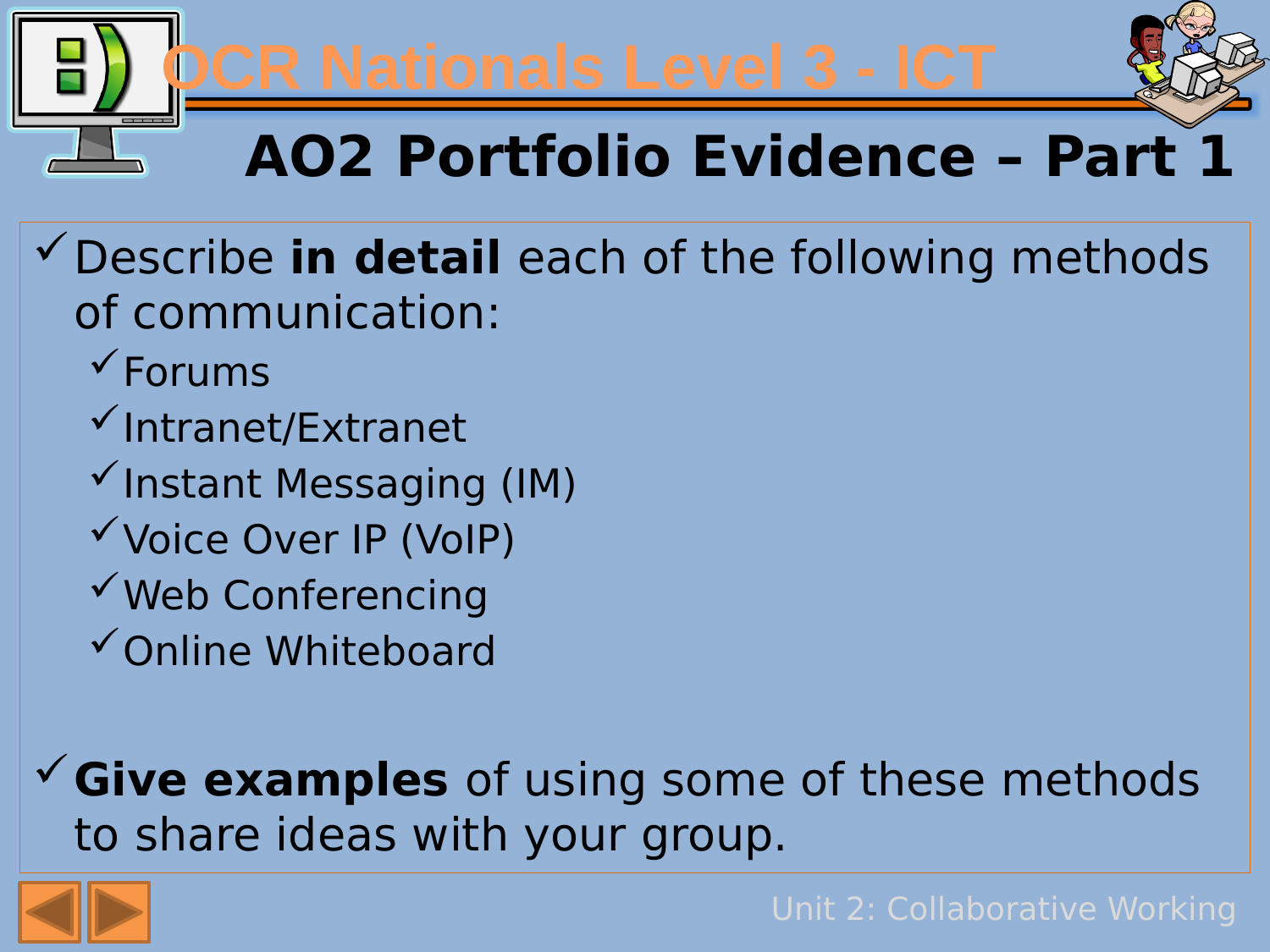

# AO2 Portfolio Evidence – Part 1
Describe in detail each of the following methods of communication:
Forums
Intranet/Extranet
Instant Messaging (IM)
Voice Over IP (VoIP)
Web Conferencing
Online Whiteboard

Give examples of using some of these methods to share ideas with your group.